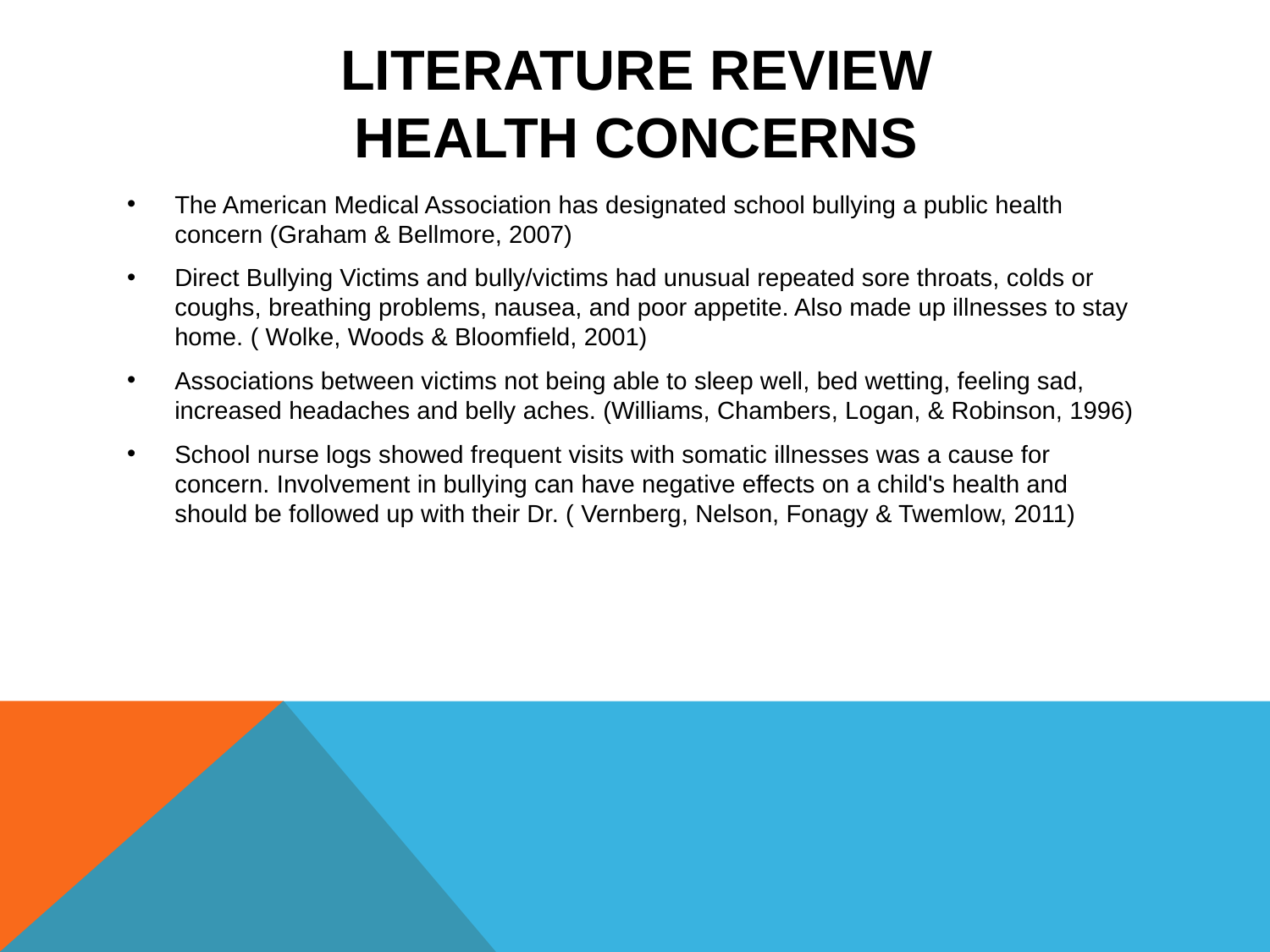

# Literature review Health Concerns

The American Medical Association has designated school bullying a public health concern (Graham & Bellmore, 2007)
Direct Bullying Victims and bully/victims had unusual repeated sore throats, colds or coughs, breathing problems, nausea, and poor appetite. Also made up illnesses to stay home. ( Wolke, Woods & Bloomfield, 2001)
Associations between victims not being able to sleep well, bed wetting, feeling sad, increased headaches and belly aches. (Williams, Chambers, Logan, & Robinson, 1996)
School nurse logs showed frequent visits with somatic illnesses was a cause for concern. Involvement in bullying can have negative effects on a child's health and should be followed up with their Dr. ( Vernberg, Nelson, Fonagy & Twemlow, 2011)